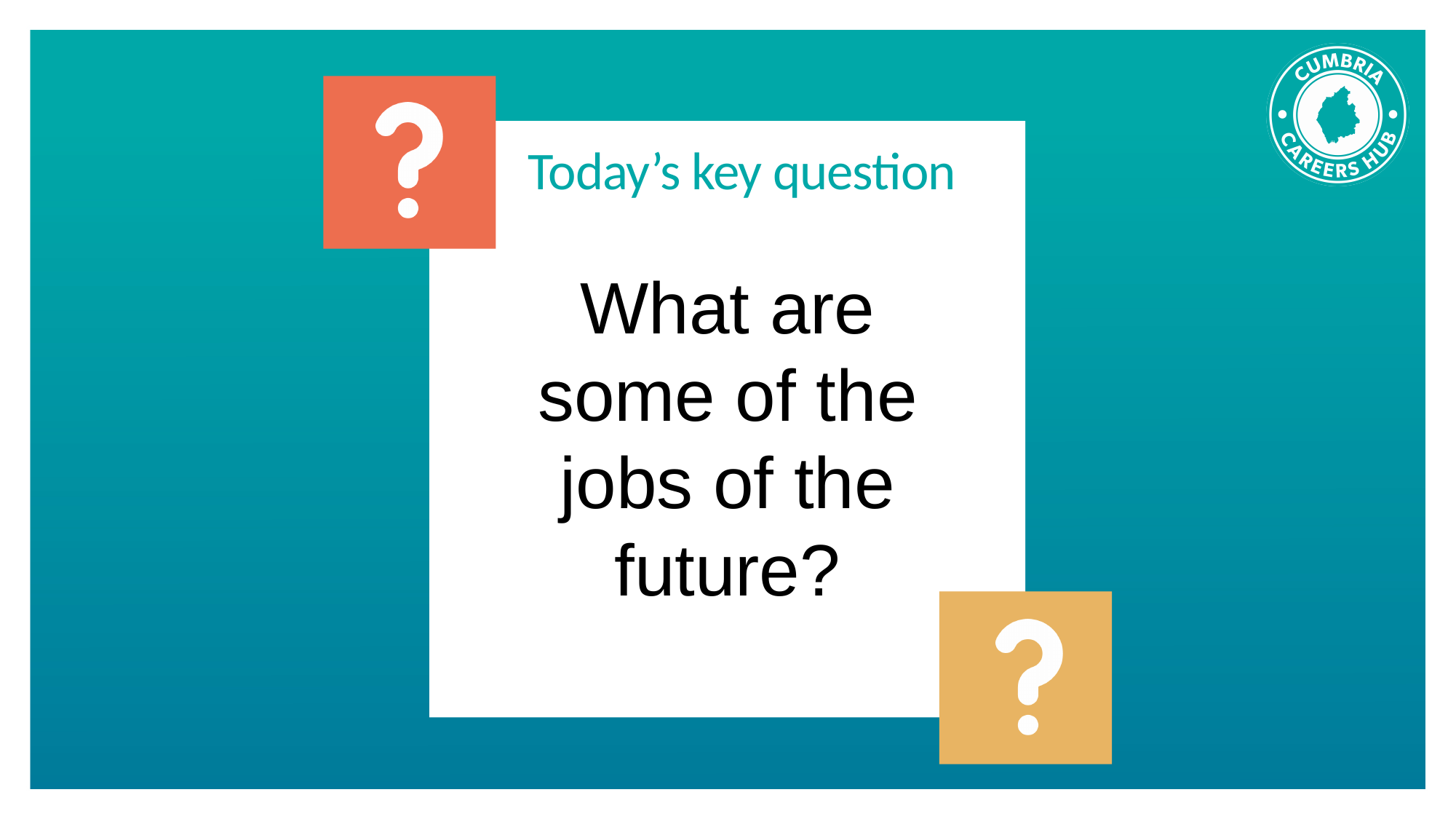

Today’s key question
What are some of the jobs of the future?